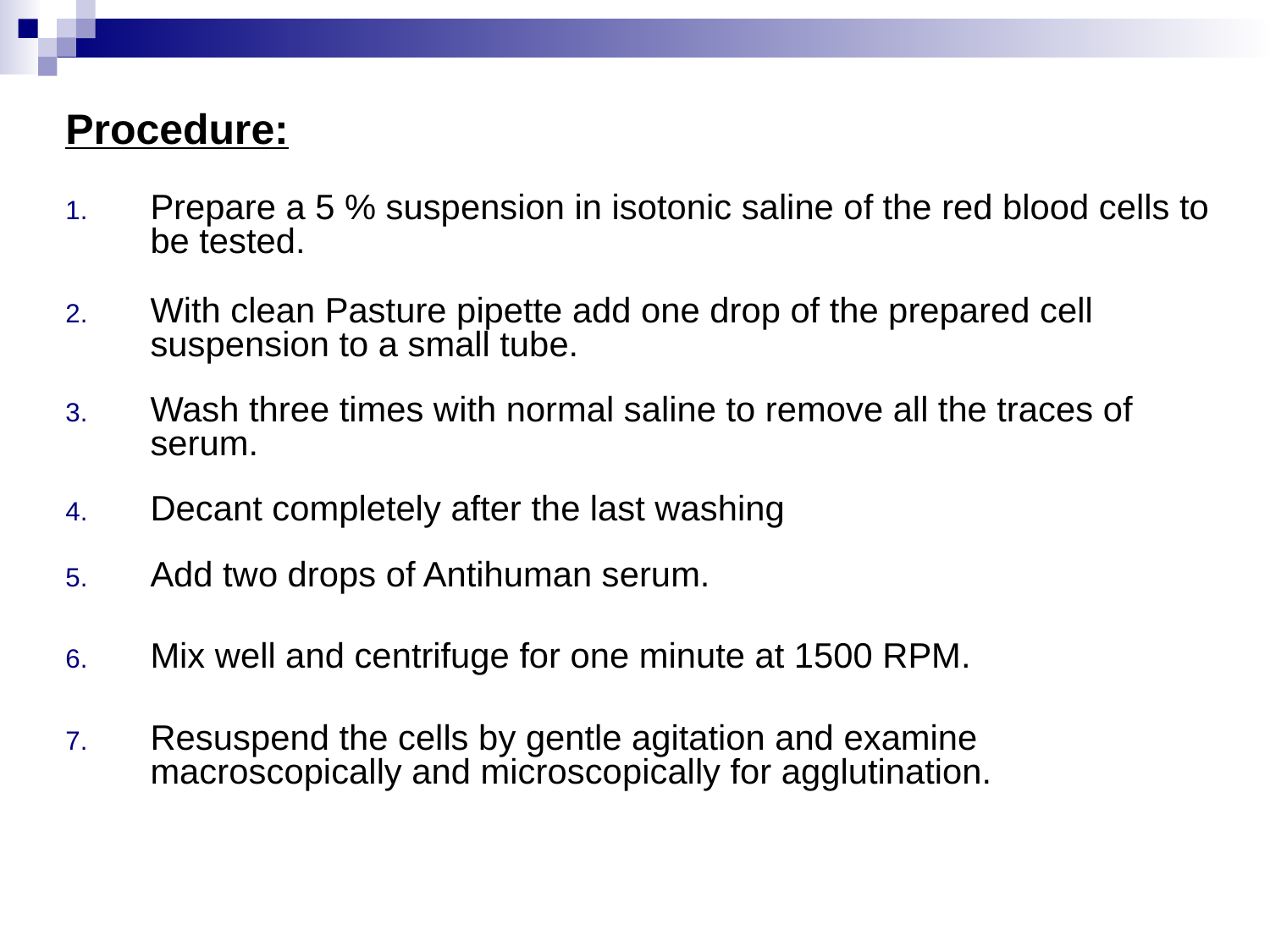

Procedure:

Prepare a 5 % suspension in isotonic saline of the red blood cells to be tested.

With clean Pasture pipette add one drop of the prepared cell suspension to a small tube.

Wash three times with normal saline to remove all the traces of serum.

Decant completely after the last washing

Add two drops of Antihuman serum.

Mix well and centrifuge for one minute at 1500 RPM.

Resuspend the cells by gentle agitation and examine macroscopically and microscopically for agglutination.